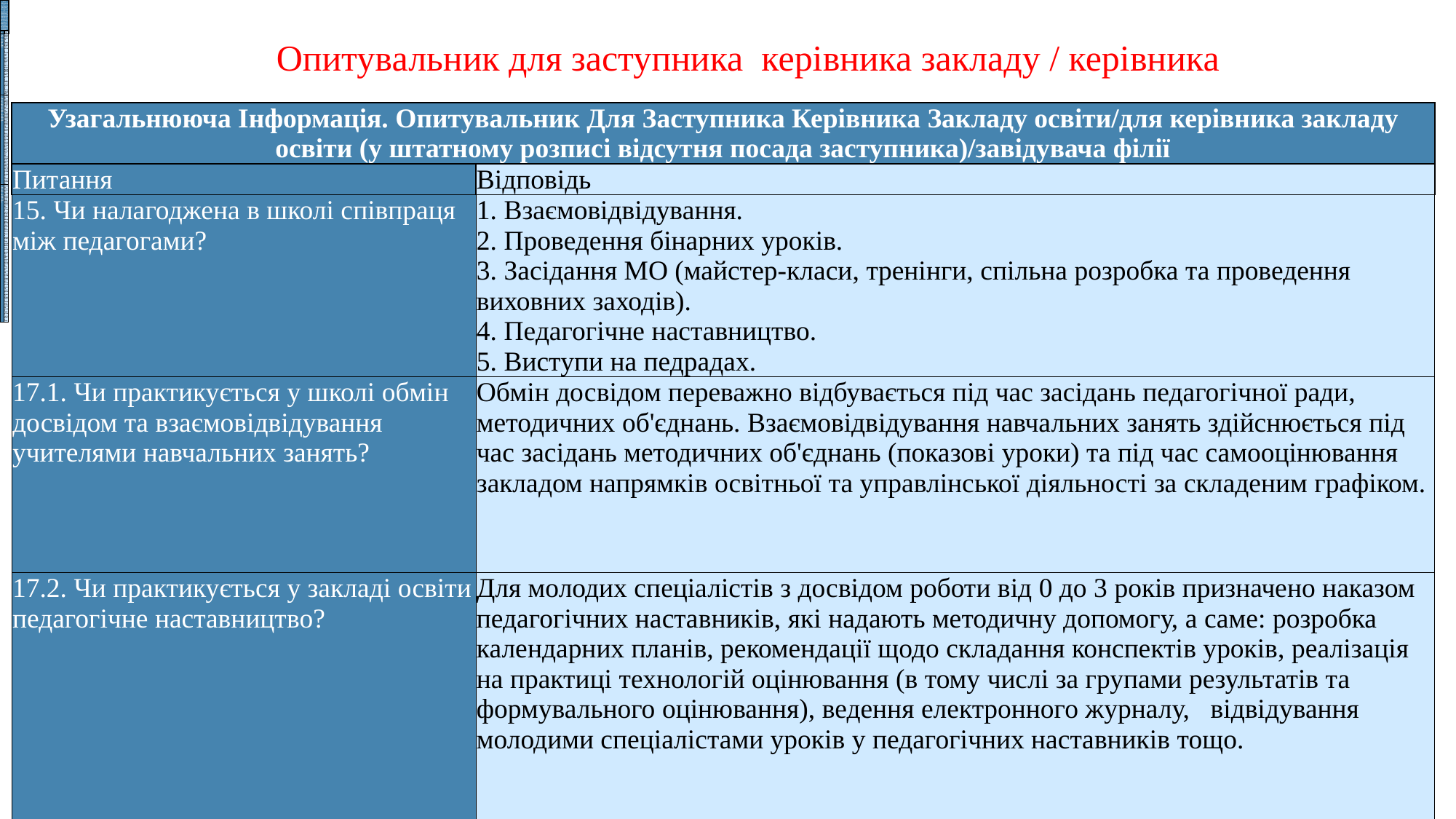

#
| Узагальнююча Інформація. Опитувальник Для Заступника Керівника Закладу освіти/для керівника закладу освіти (у штатному розписі відсутня посада заступника)/завідувача філії |  |
| --- | --- |
| Питання | Відповідь |
| 15. Чи налагоджена в школі співпраця між педагогами? | 1. Взаємовідвідування. 2. Проведення бінарних уроків. 3. Засідання МО (майстер-класи, тренінги, спільна розробка та проведення виховних заходів). 4. Педагогічне наставництво. 5. Виступи на педрадах. |
| 17.1. Чи практикується у школі обмін досвідом та взаємовідвідування учителями навчальних занять? | Обмін досвідом переважно відбувається під час засідань педагогічної ради, методичних об'єднань. Взаємовідвідування навчальних занять здійснюється під час засідань методичних об'єднань (показові уроки) та під час самооцінювання закладом напрямків освітньої та управлінської діяльності за складеним графіком. |
| 17.2. Чи практикується у закладі освіти педагогічне наставництво? | Для молодих спеціалістів з досвідом роботи від 0 до 3 років призначено наказом педагогічних наставників, які надають методичну допомогу, а саме: розробка календарних планів, рекомендації щодо складання конспектів уроків, реалізація на практиці технологій оцінювання (в тому числі за групами результатів та формувального оцінювання), ведення електронного журналу, відвідування молодими спеціалістами уроків у педагогічних наставників тощо. |
Опитувальник для заступника  керівника закладу / керівника
| Узагальнююча Інформація. Опитувальник Для Заступника Керівника Закладу освіти/для керівника закладу освіти (у штатному розписі відсутня посада заступника)/завідувача філії |  |
| --- | --- |
| Питання | Відповідь |
| 15. Чи налагоджена в школі співпраця між педагогами? | 1. Взаємовідвідування. 2. Проведення бінарних уроків. 3. Засідання МО (майстер-класи, тренінги, спільна розробка та проведення виховних заходів). 4. Педагогічне наставництво. 5. Виступи на педрадах. |
| 17.1. Чи практикується у школі обмін досвідом та взаємовідвідування учителями навчальних занять? | Обмін досвідом переважно відбувається під час засідань педагогічної ради, методичних об'єднань. Взаємовідвідування навчальних занять здійснюється під час засідань методичних об'єднань (показові уроки) та під час самооцінювання закладом напрямків освітньої та управлінської діяльності за складеним графіком. |
| 17.2. Чи практикується у закладі освіти педагогічне наставництво? | Для молодих спеціалістів з досвідом роботи від 0 до 3 років призначено наказом педагогічних наставників, які надають методичну допомогу, а саме: розробка календарних планів, рекомендації щодо складання конспектів уроків, реалізація на практиці технологій оцінювання (в тому числі за групами результатів та формувального оцінювання), ведення електронного журналу, відвідування молодими спеціалістами уроків у педагогічних наставників тощо. |